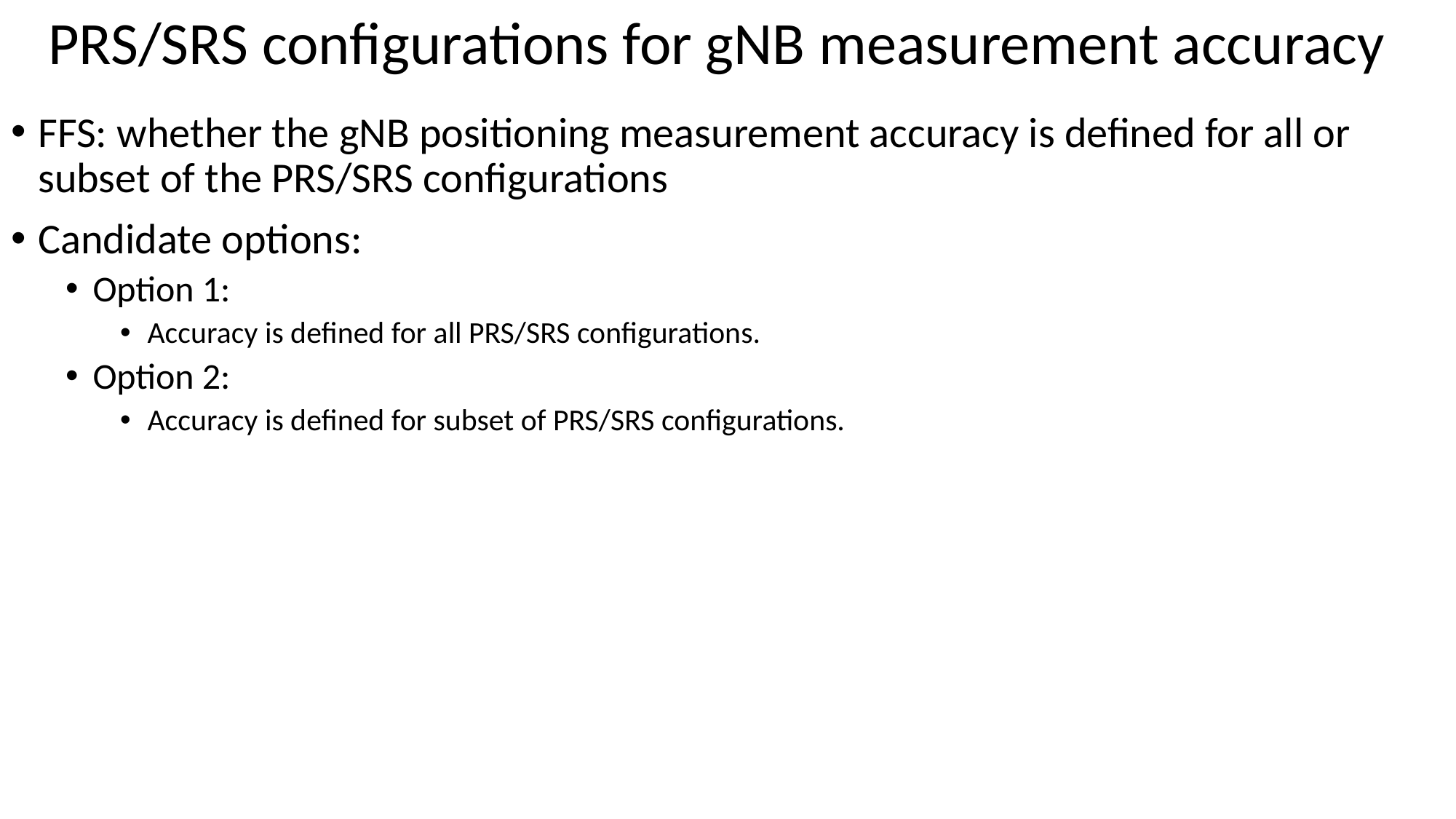

# PRS/SRS configurations for gNB measurement accuracy
FFS: whether the gNB positioning measurement accuracy is defined for all or subset of the PRS/SRS configurations
Candidate options:
Option 1:
Accuracy is defined for all PRS/SRS configurations.
Option 2:
Accuracy is defined for subset of PRS/SRS configurations.